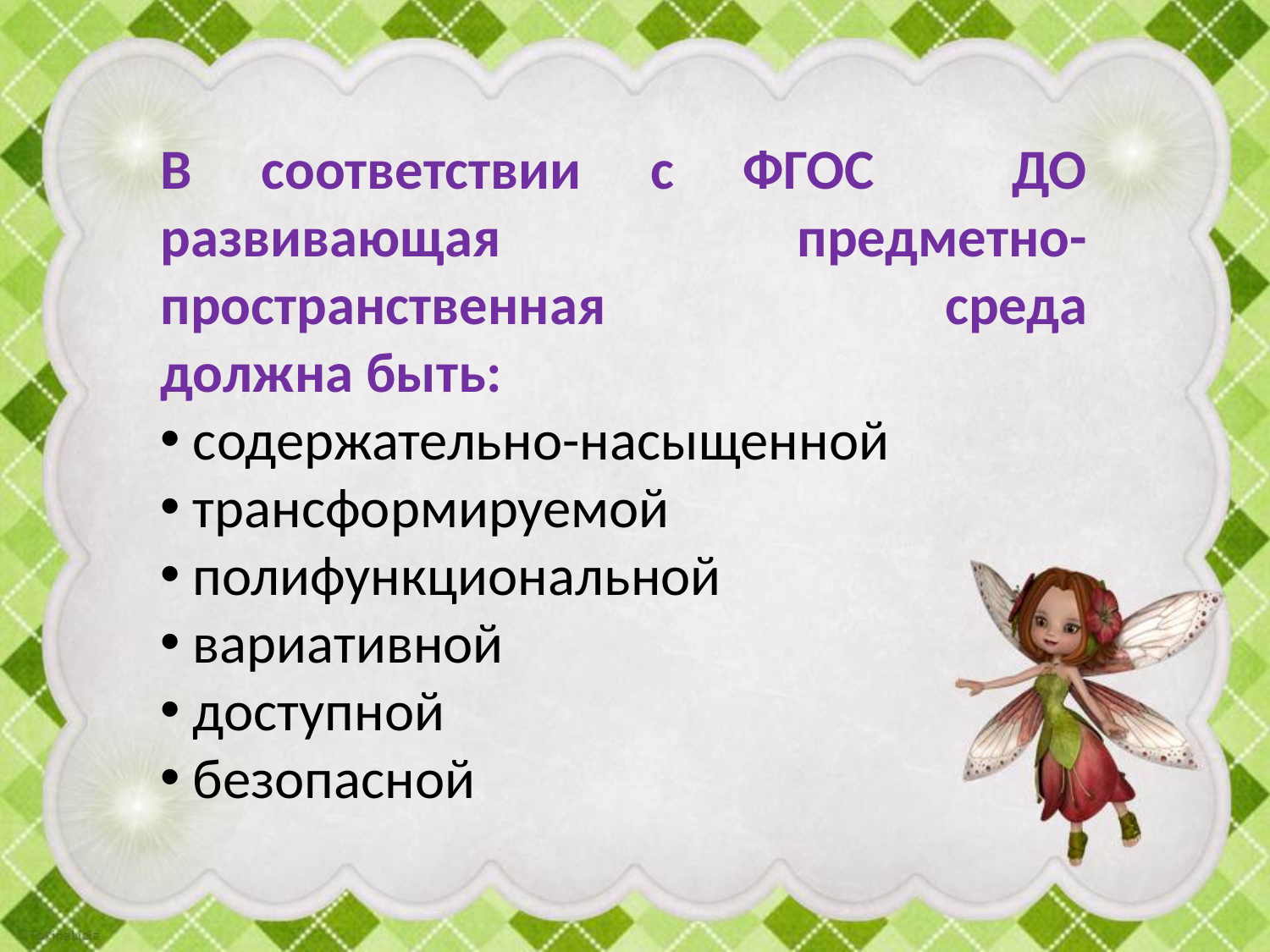

В соответствии с ФГОС  ДО развивающая предметно-пространственная среда
должна быть:
 содержательно-насыщенной
 трансформируемой
 полифункциональной
 вариативной
 доступной
 безопасной